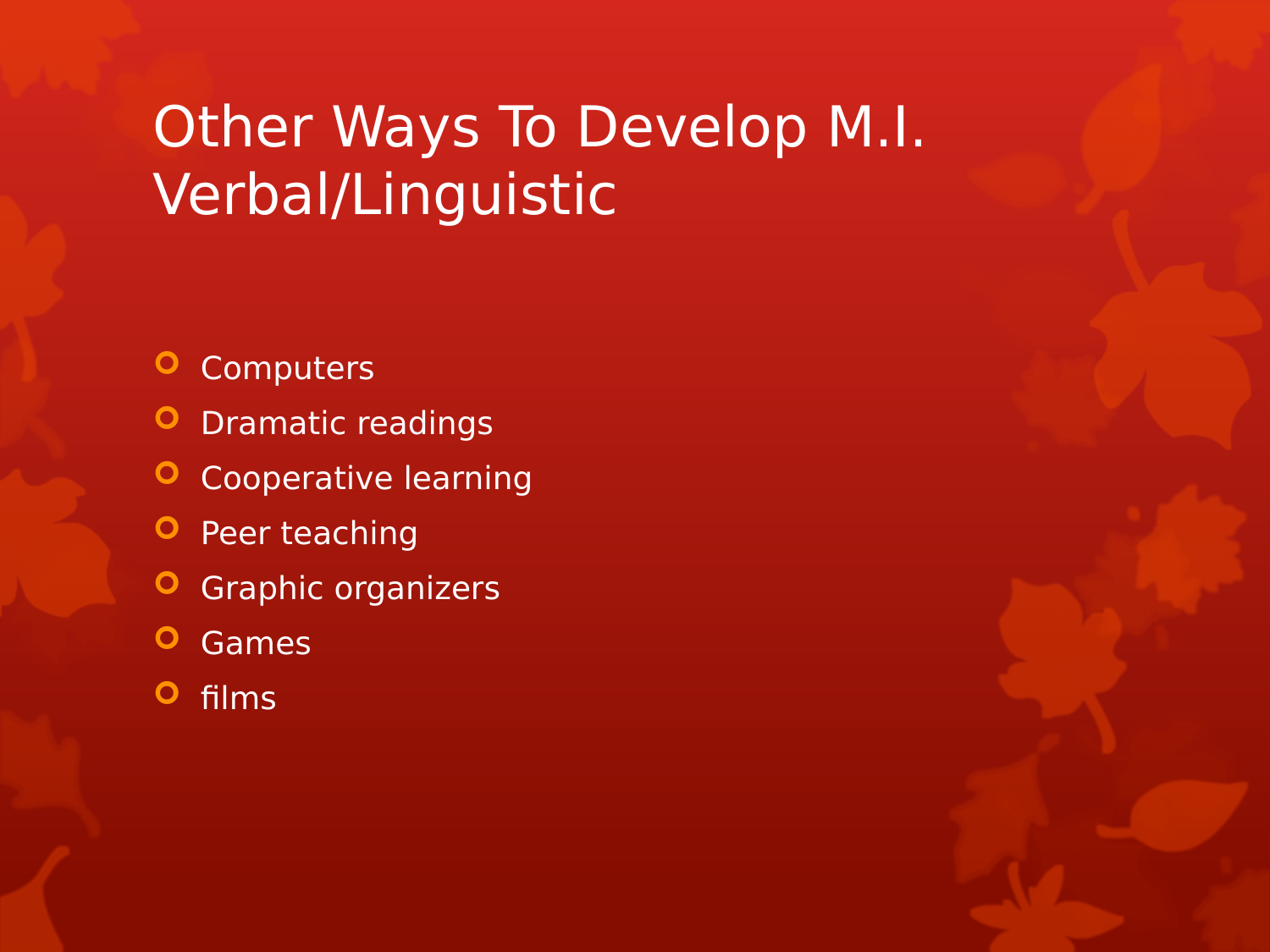

# Other Ways To Develop M.I. Verbal/Linguistic
Computers
Dramatic readings
Cooperative learning
Peer teaching
Graphic organizers
Games
films